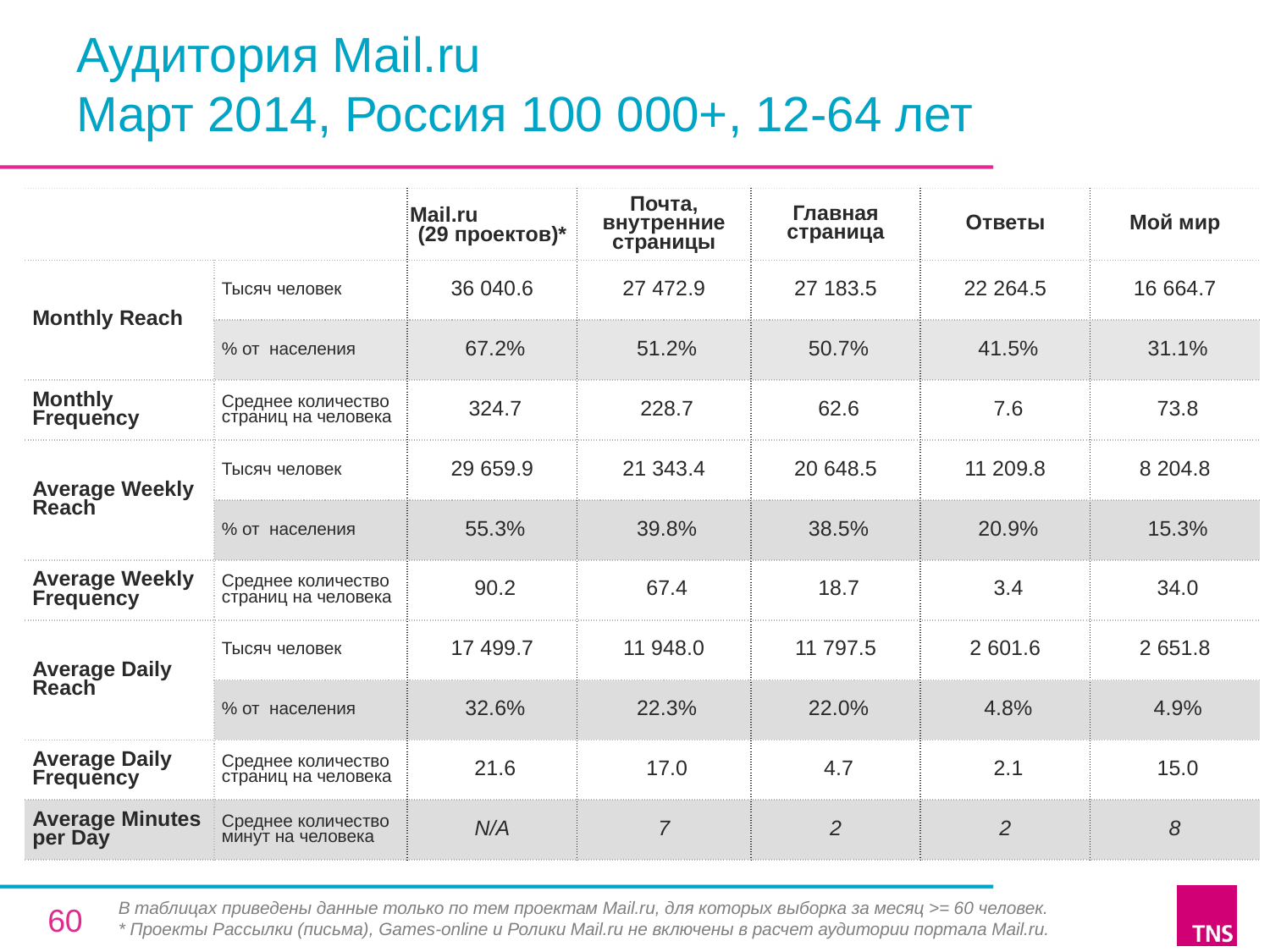

# Аудитория Mail.ru Март 2014, Россия 100 000+, 12-64 лет
|  |  | Mail.ru (29 проектов)\* | Почта, внутренние страницы | Главная страница | Ответы | Мой мир |
| --- | --- | --- | --- | --- | --- | --- |
| Monthly Reach | Тысяч человек | 36 040.6 | 27 472.9 | 27 183.5 | 22 264.5 | 16 664.7 |
|  | % от населения | 67.2% | 51.2% | 50.7% | 41.5% | 31.1% |
| Monthly Frequency | Среднее количество страниц на человека | 324.7 | 228.7 | 62.6 | 7.6 | 73.8 |
| Average Weekly Reach | Тысяч человек | 29 659.9 | 21 343.4 | 20 648.5 | 11 209.8 | 8 204.8 |
|  | % от населения | 55.3% | 39.8% | 38.5% | 20.9% | 15.3% |
| Average Weekly Frequency | Среднее количество страниц на человека | 90.2 | 67.4 | 18.7 | 3.4 | 34.0 |
| Average Daily Reach | Тысяч человек | 17 499.7 | 11 948.0 | 11 797.5 | 2 601.6 | 2 651.8 |
|  | % от населения | 32.6% | 22.3% | 22.0% | 4.8% | 4.9% |
| Average Daily Frequency | Среднее количество страниц на человека | 21.6 | 17.0 | 4.7 | 2.1 | 15.0 |
| Average Minutes per Day | Среднее количество минут на человека | N/A | 7 | 2 | 2 | 8 |
В таблицах приведены данные только по тем проектам Mail.ru, для которых выборка за месяц >= 60 человек.
* Проекты Рассылки (письма), Games-online и Ролики Mail.ru не включены в расчет аудитории портала Mail.ru.
60